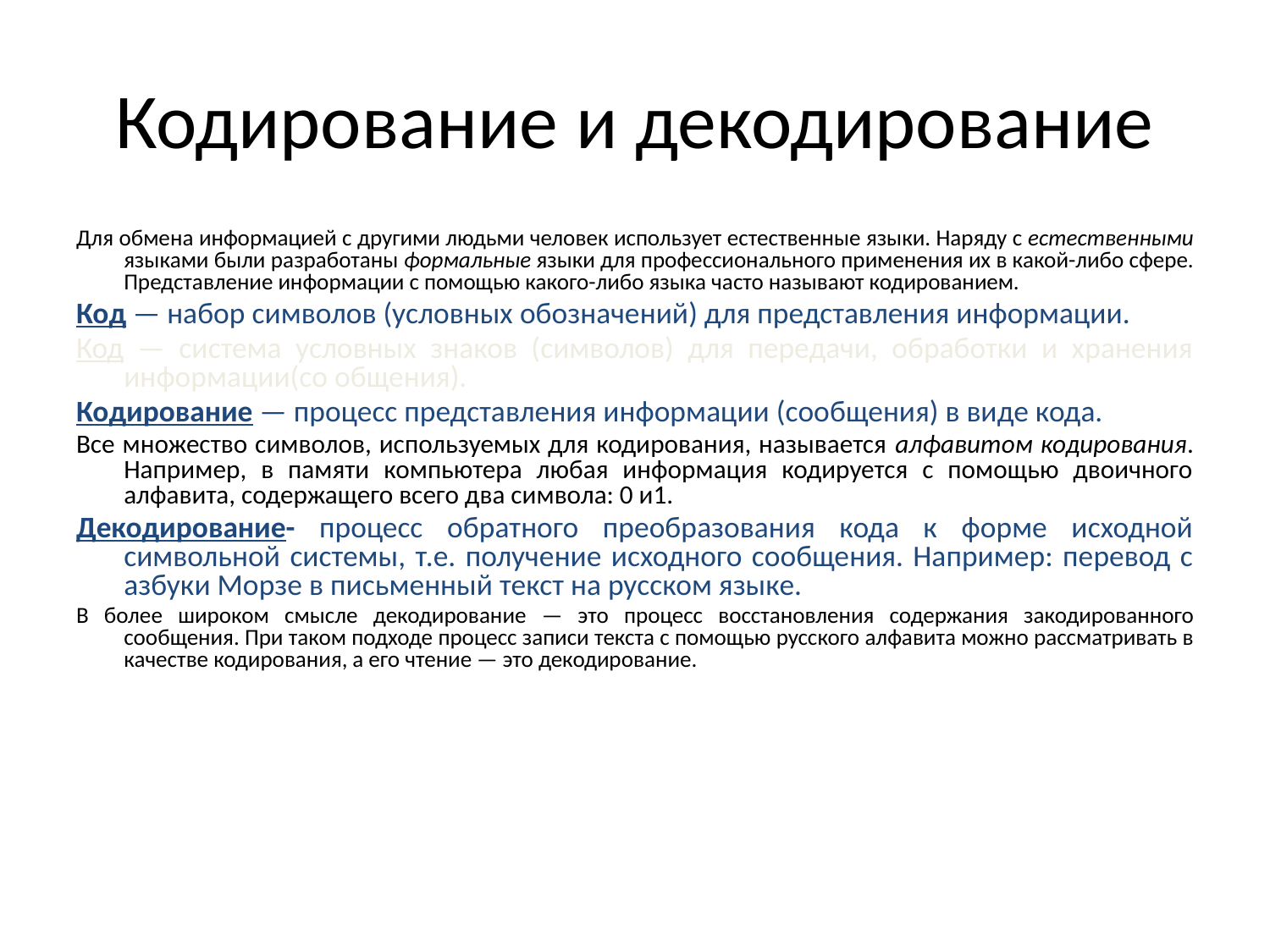

# Кодирование и декодирование
Для обмена информацией с другими людьми человек использует естественные языки. Наряду с естественными языками были разработаны формальные языки для профессионального применения их в какой-либо сфере. Представление информации с помощью какого-либо языка часто называют кодированием.
Код — набор символов (условных обозначений) для представления информации.
Код — система условных знаков (символов) для передачи, обработки и хранения информации(со общения).
Кодирование — процесс представления информации (сообщения) в виде кода.
Все множество символов, используемых для кодирования, называется алфавитом кодирования. Например, в памяти компьютера любая информация кодируется с помощью двоичного алфавита, содержащего всего два символа: 0 и1.
Декодирование- процесс обратного преобразования кода к форме исходной символьной системы, т.е. получение исходного сообщения. Например: перевод с азбуки Морзе в письменный текст на русском языке.
В более широком смысле декодирование — это процесс восстановления содержания закодированного сообщения. При таком подходе процесс записи текста с помощью русского алфавита можно рассматривать в качестве кодирования, а его чтение — это декодирование.